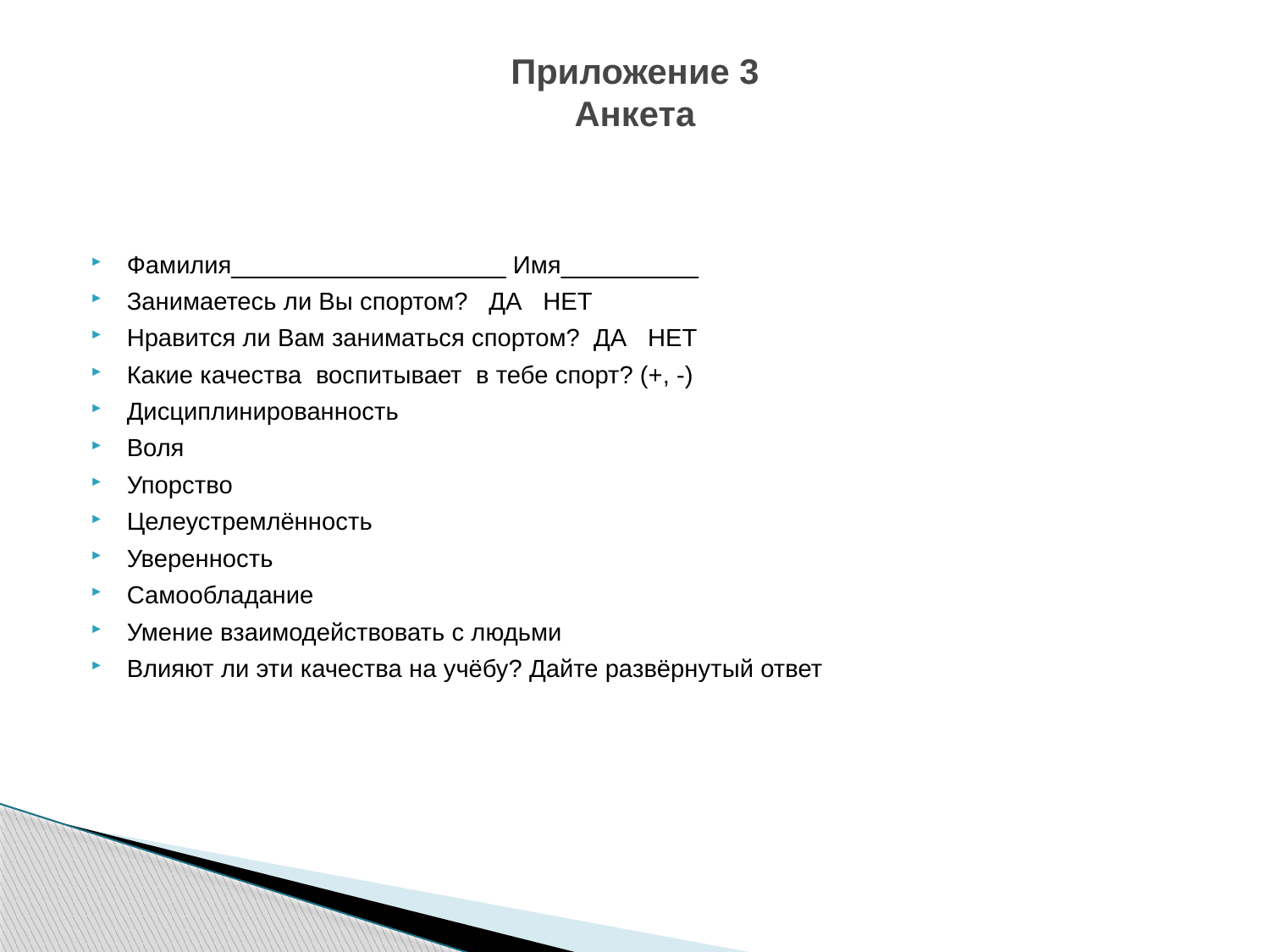

# Приложение 3 Анкета

Фамилия____________________ Имя__________
Занимаетесь ли Вы спортом?   ДА   НЕТ
Нравится ли Вам заниматься спортом?  ДА   НЕТ
Какие качества  воспитывает  в тебе спорт? (+, -)
Дисциплинированность
Воля
Упорство
Целеустремлённость
Уверенность
Самообладание
Умение взаимодействовать с людьми
Влияют ли эти качества на учёбу? Дайте развёрнутый ответ